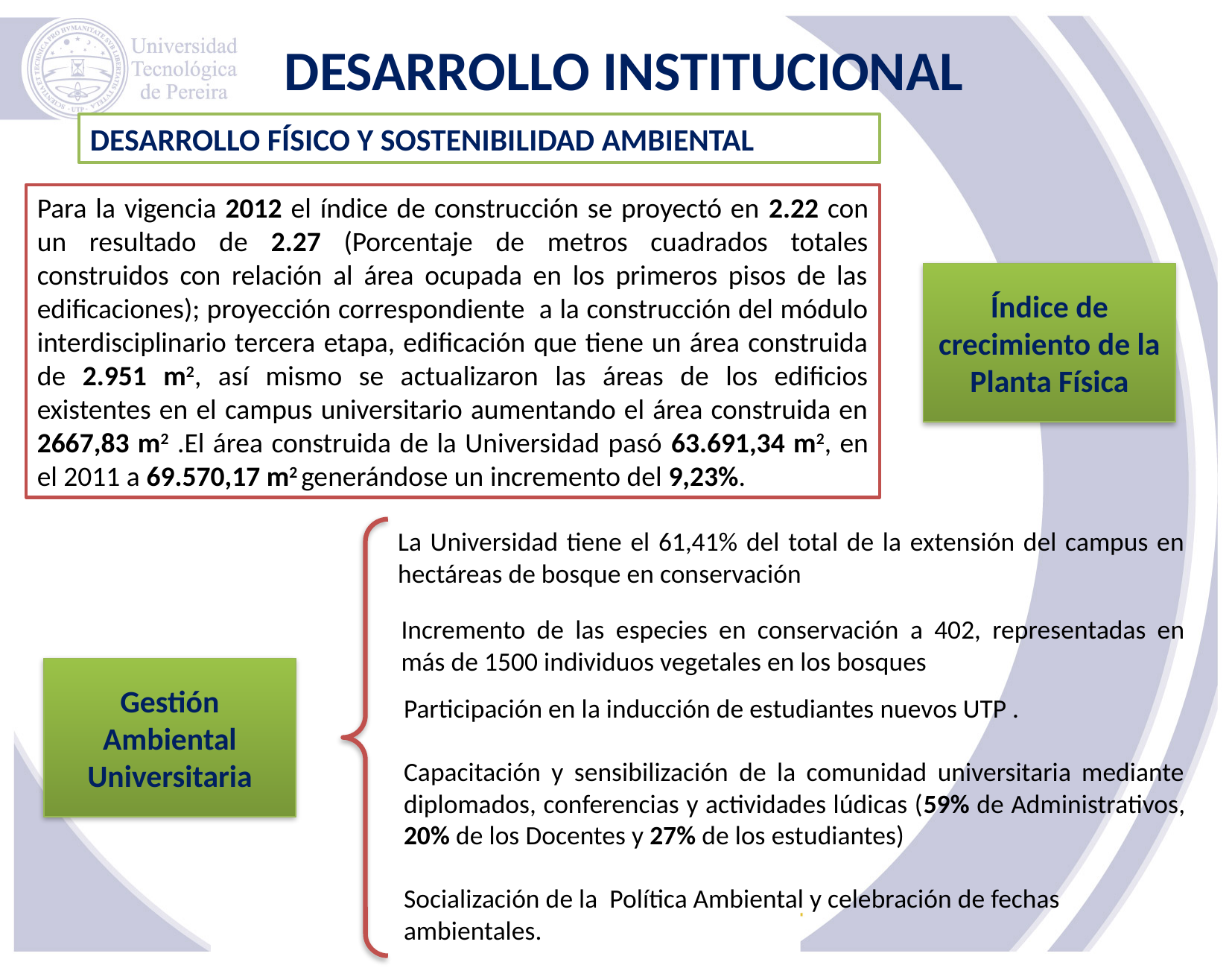

DESARROLLO INSTITUCIONAL
DESARROLLO FÍSICO Y SOSTENIBILIDAD AMBIENTAL
Para la vigencia 2012 el índice de construcción se proyectó en 2.22 con un resultado de 2.27 (Porcentaje de metros cuadrados totales construidos con relación al área ocupada en los primeros pisos de las edificaciones); proyección correspondiente  a la construcción del módulo interdisciplinario tercera etapa, edificación que tiene un área construida de 2.951 m2, así mismo se actualizaron las áreas de los edificios existentes en el campus universitario aumentando el área construida en 2667,83 m2 .El área construida de la Universidad pasó 63.691,34 m2, en el 2011 a 69.570,17 m2 generándose un incremento del 9,23%.
Índice de crecimiento de la Planta Física

La Universidad tiene el 61,41% del total de la extensión del campus en hectáreas de bosque en conservación
Incremento de las especies en conservación a 402, representadas en más de 1500 individuos vegetales en los bosques
Gestión Ambiental Universitaria
Participación en la inducción de estudiantes nuevos UTP .

Capacitación y sensibilización de la comunidad universitaria mediante diplomados, conferencias y actividades lúdicas (59% de Administrativos, 20% de los Docentes y 27% de los estudiantes)

Socialización de la  Política Ambiental y celebración de fechas ambientales.